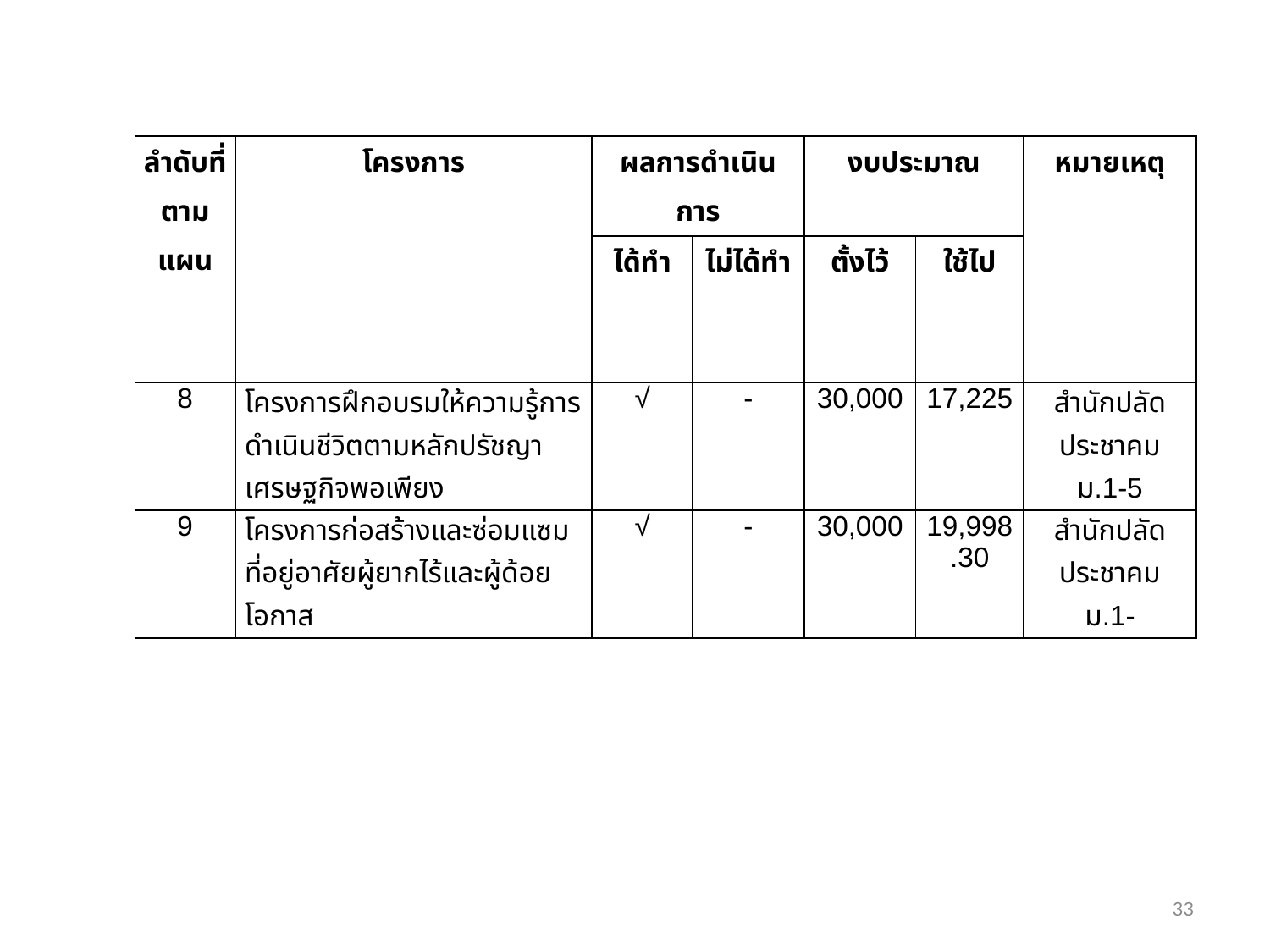

| ลำดับที่ตามแผน | โครงการ | ผลการดำเนินการ |  | งบประมาณ |  | หมายเหตุ |
| --- | --- | --- | --- | --- | --- | --- |
|  |  | ได้ทำ | ไม่ได้ทำ | ตั้งไว้ | ใช้ไป |  |
| 8 | โครงการฝึกอบรมให้ความรู้การดำเนินชีวิตตามหลักปรัชญาเศรษฐกิจพอเพียง | √ | - | 30,000 | 17,225 | สำนักปลัด ประชาคม ม.1-5 |
| 9 | โครงการก่อสร้างและซ่อมแซมที่อยู่อาศัยผู้ยากไร้และผู้ด้อยโอกาส | √ | - | 30,000 | 19,998.30 | สำนักปลัด ประชาคม ม.1- |
33